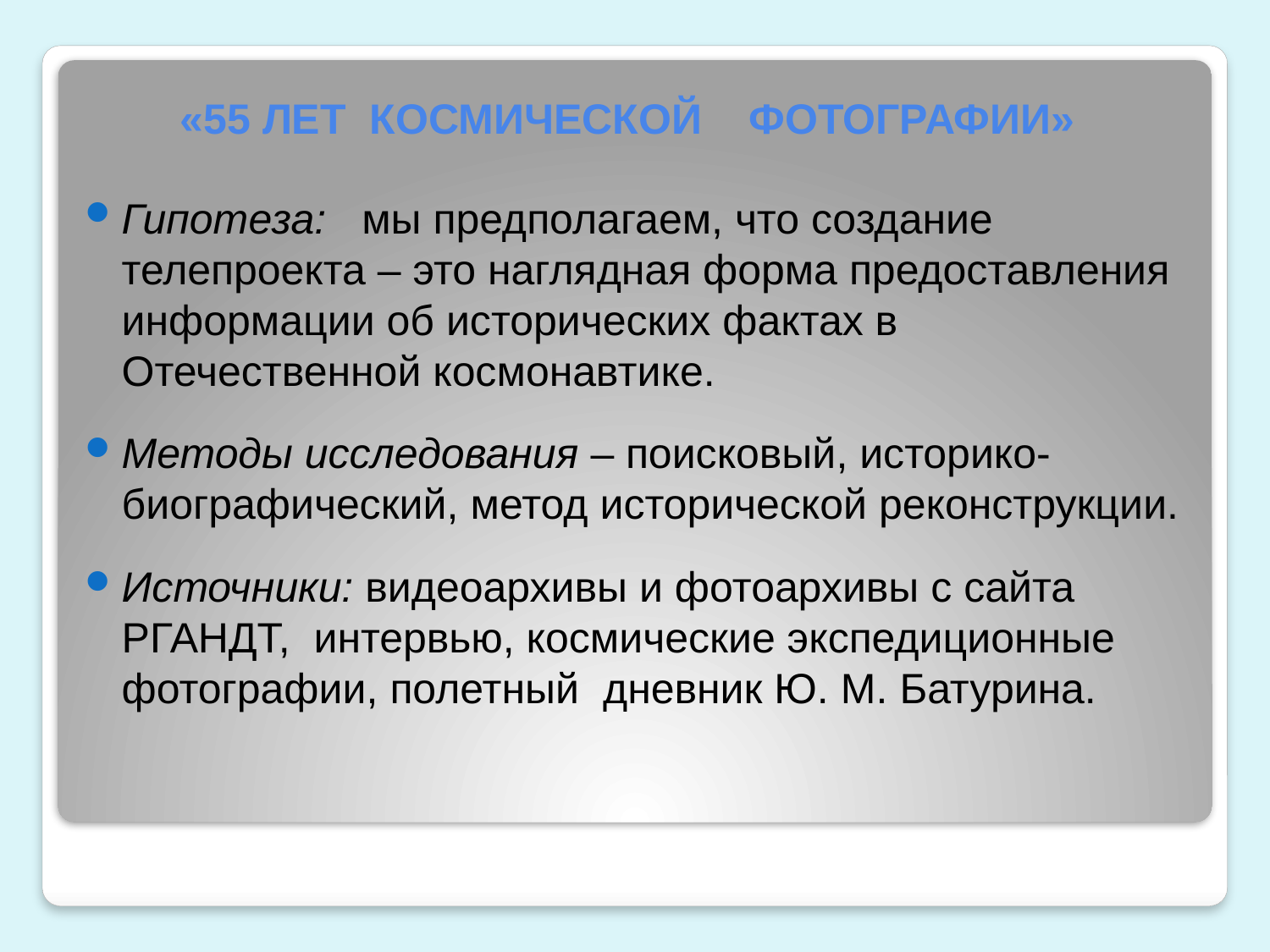

# «55 ЛЕТ  КОСМИЧЕСКОЙ    ФОТОГРАФИИ»
Гипотеза:   мы предполагаем, что создание телепроекта – это наглядная форма предоставления информации об исторических фактах в Отечественной космонавтике.

Методы исследования – поисковый, историко-биографический, метод исторической реконструкции.

Источники: видеоархивы и фотоархивы с сайта РГАНДТ,  интервью, космические экспедиционные фотографии, полетный  дневник Ю. М. Батурина.